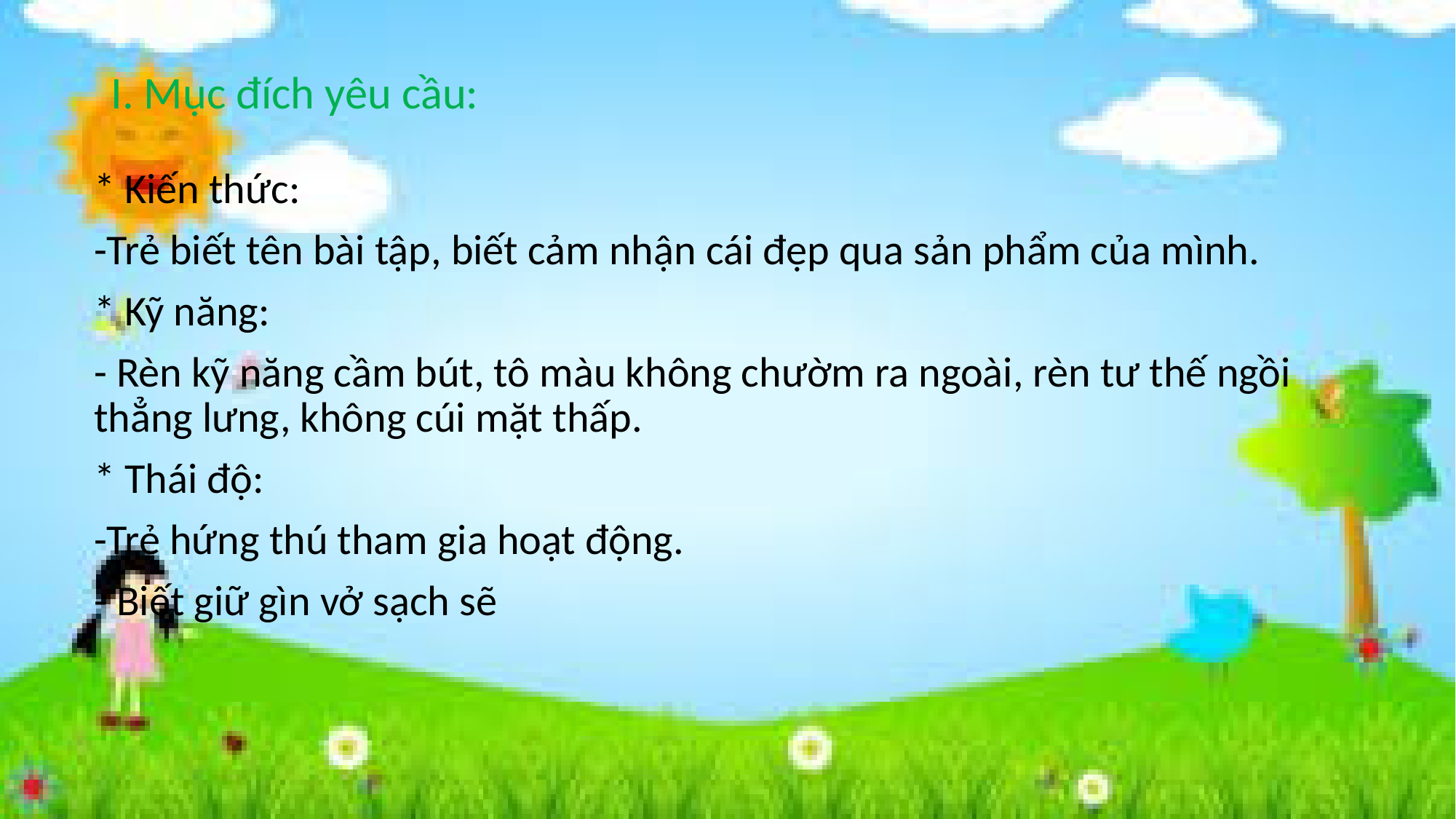

# I. Mục đích yêu cầu:
* Kiến thức:
-Trẻ biết tên bài tập, biết cảm nhận cái đẹp qua sản phẩm của mình.
* Kỹ năng:
- Rèn kỹ năng cầm bút, tô màu không chườm ra ngoài, rèn tư thế ngồi thẳng lưng, không cúi mặt thấp.
* Thái độ:
-Trẻ hứng thú tham gia hoạt động.
- Biết giữ gìn vở sạch sẽ